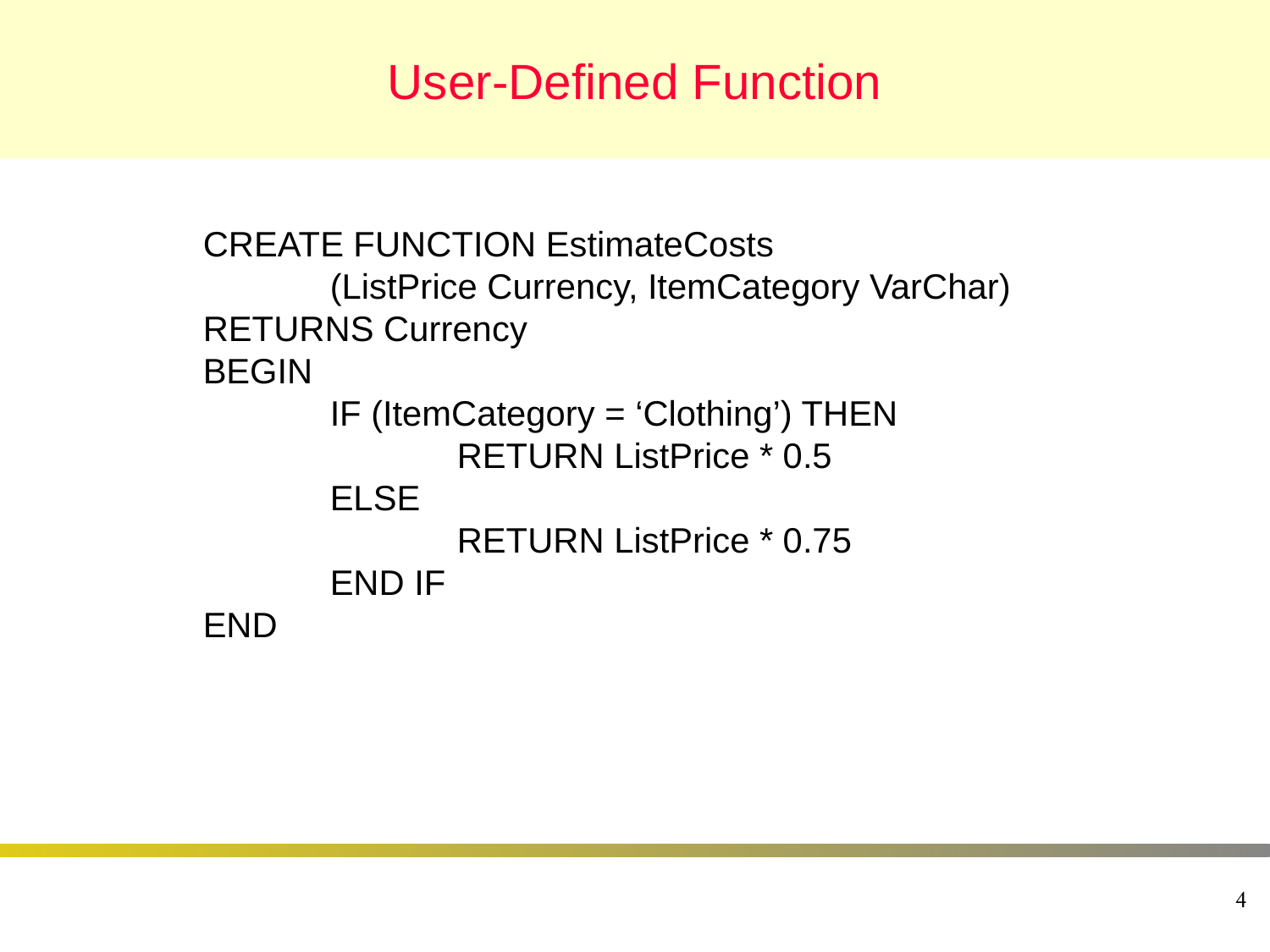

# User-Defined Function
CREATE FUNCTION EstimateCosts
	(ListPrice Currency, ItemCategory VarChar)
RETURNS Currency
BEGIN
	IF (ItemCategory = ‘Clothing’) THEN
		RETURN ListPrice * 0.5
	ELSE
		RETURN ListPrice * 0.75
	END IF
END
4